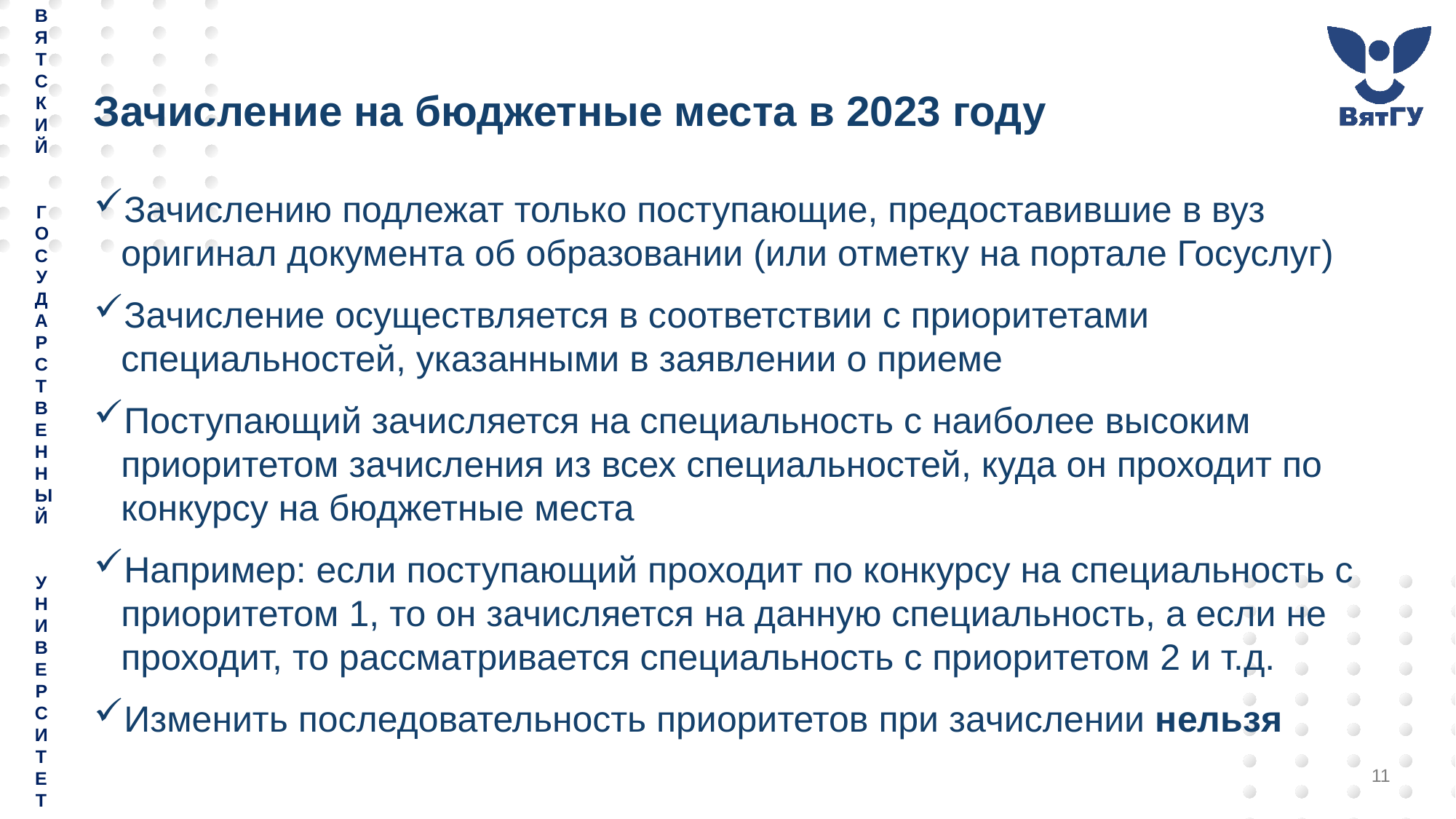

# Зачисление на бюджетные места в 2023 году
Зачислению подлежат только поступающие, предоставившие в вуз оригинал документа об образовании (или отметку на портале Госуслуг)
Зачисление осуществляется в соответствии с приоритетами специальностей, указанными в заявлении о приеме
Поступающий зачисляется на специальность с наиболее высоким приоритетом зачисления из всех специальностей, куда он проходит по конкурсу на бюджетные места
Например: если поступающий проходит по конкурсу на специальность с приоритетом 1, то он зачисляется на данную специальность, а если не проходит, то рассматривается специальность с приоритетом 2 и т.д.
Изменить последовательность приоритетов при зачислении нельзя
11